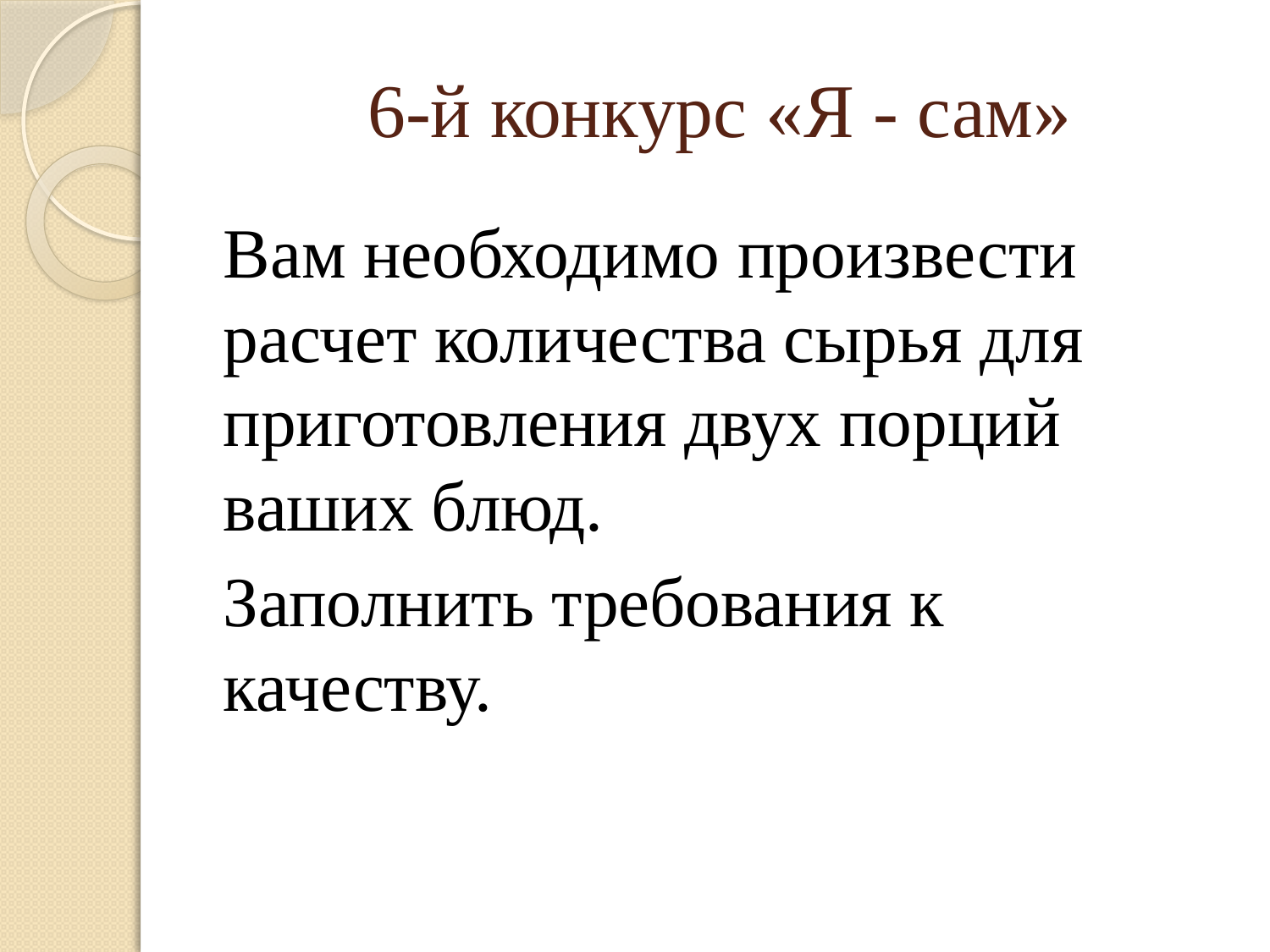

# 6-й конкурс «Я - сам»
Вам необходимо произвести расчет количества сырья для приготовления двух порций ваших блюд.
Заполнить требования к качеству.